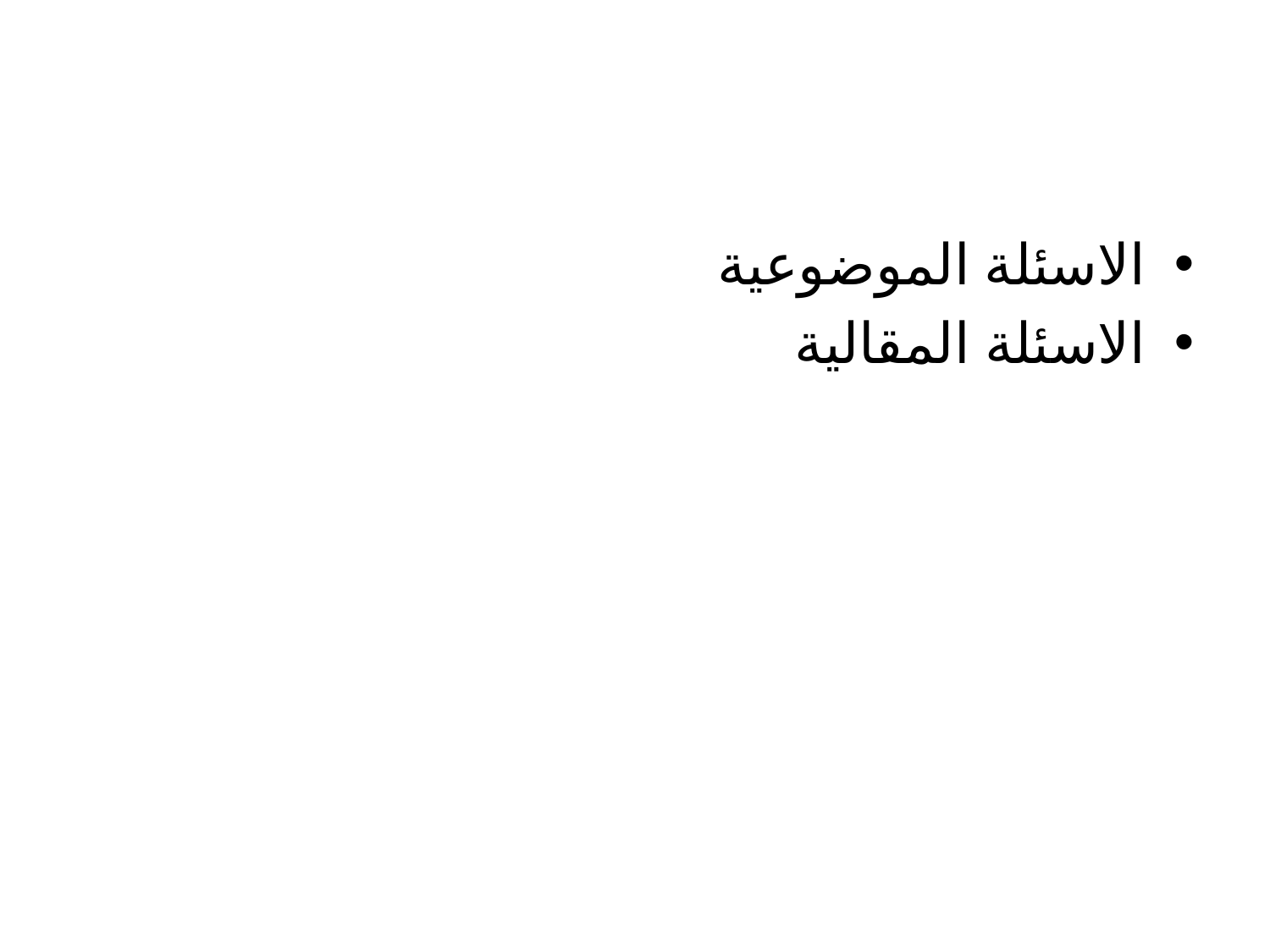

# ثالثا طريقة الاستجواب
الاسئلة الموضوعية
الاسئلة المقالية